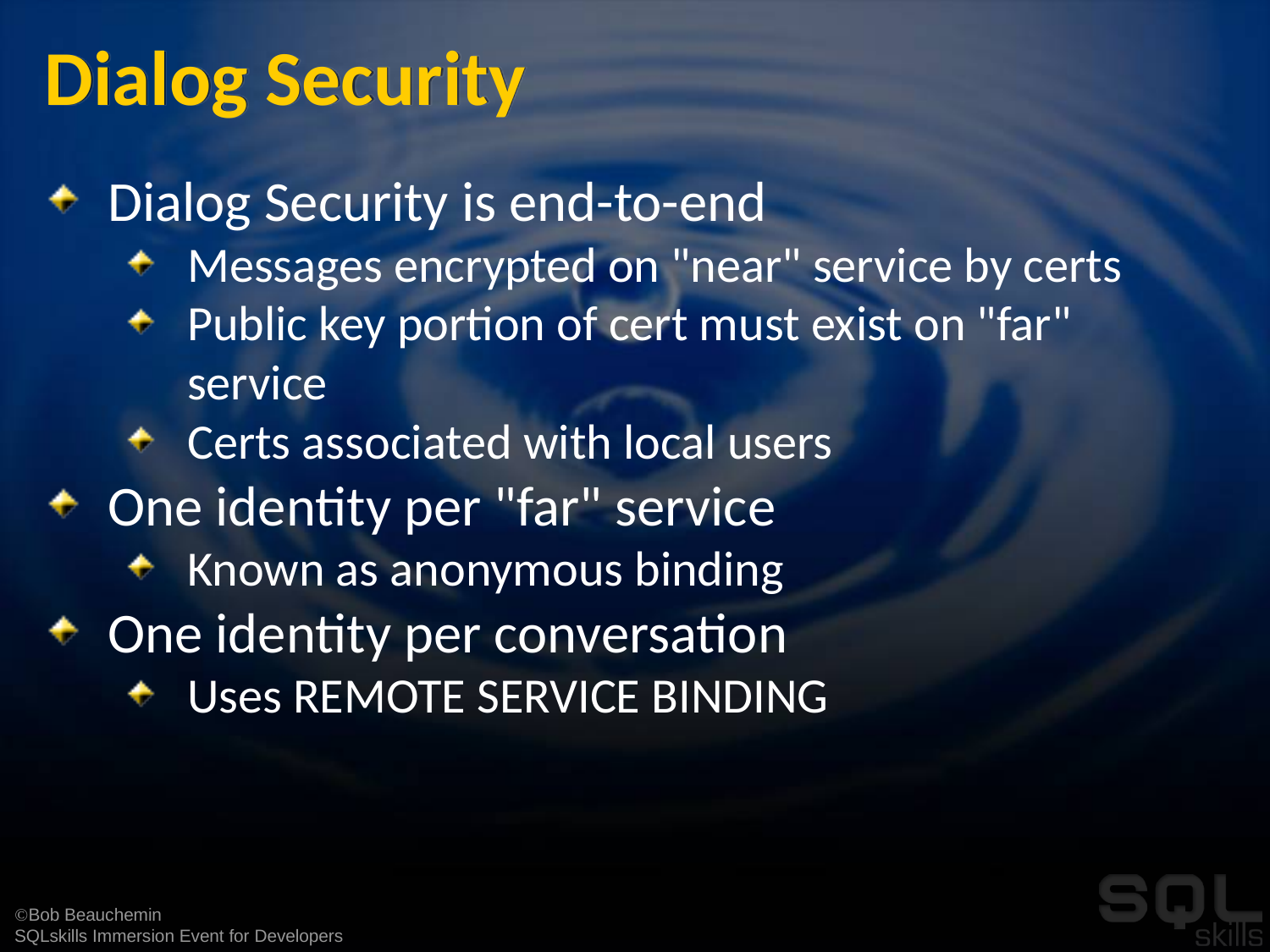

# Dialog Security
Dialog Security is end-to-end
Messages encrypted on "near" service by certs
Public key portion of cert must exist on "far" service
Certs associated with local users
One identity per "far" service
Known as anonymous binding
One identity per conversation
Uses REMOTE SERVICE BINDING